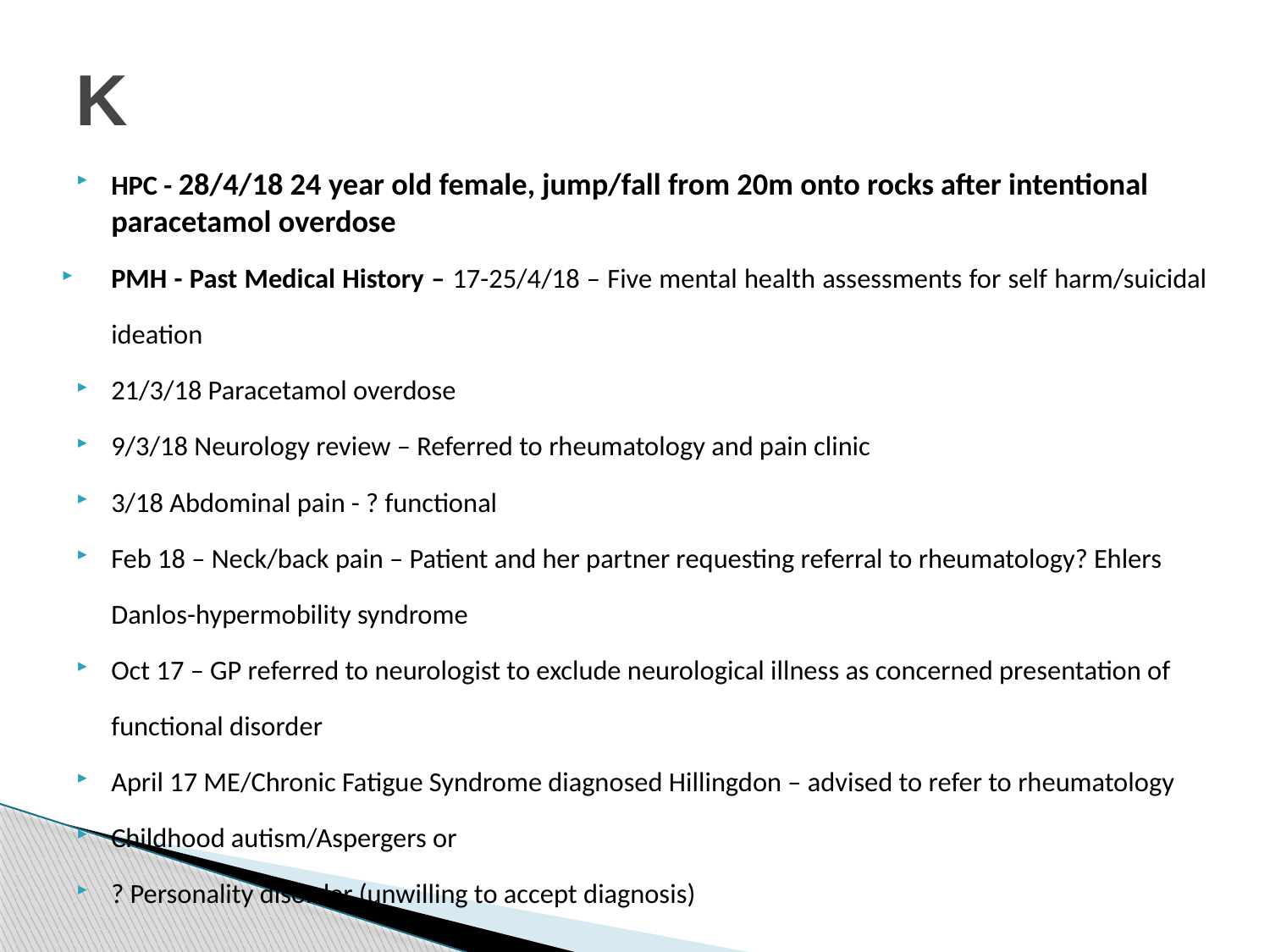

# K
HPC - 28/4/18 24 year old female, jump/fall from 20m onto rocks after intentional paracetamol overdose
PMH - Past Medical History – 17-25/4/18 – Five mental health assessments for self harm/suicidal ideation
21/3/18 Paracetamol overdose
9/3/18 Neurology review – Referred to rheumatology and pain clinic
3/18 Abdominal pain - ? functional
Feb 18 – Neck/back pain – Patient and her partner requesting referral to rheumatology? Ehlers Danlos-hypermobility syndrome
Oct 17 – GP referred to neurologist to exclude neurological illness as concerned presentation of functional disorder
April 17 ME/Chronic Fatigue Syndrome diagnosed Hillingdon – advised to refer to rheumatology
Childhood autism/Aspergers or
? Personality disorder (unwilling to accept diagnosis)